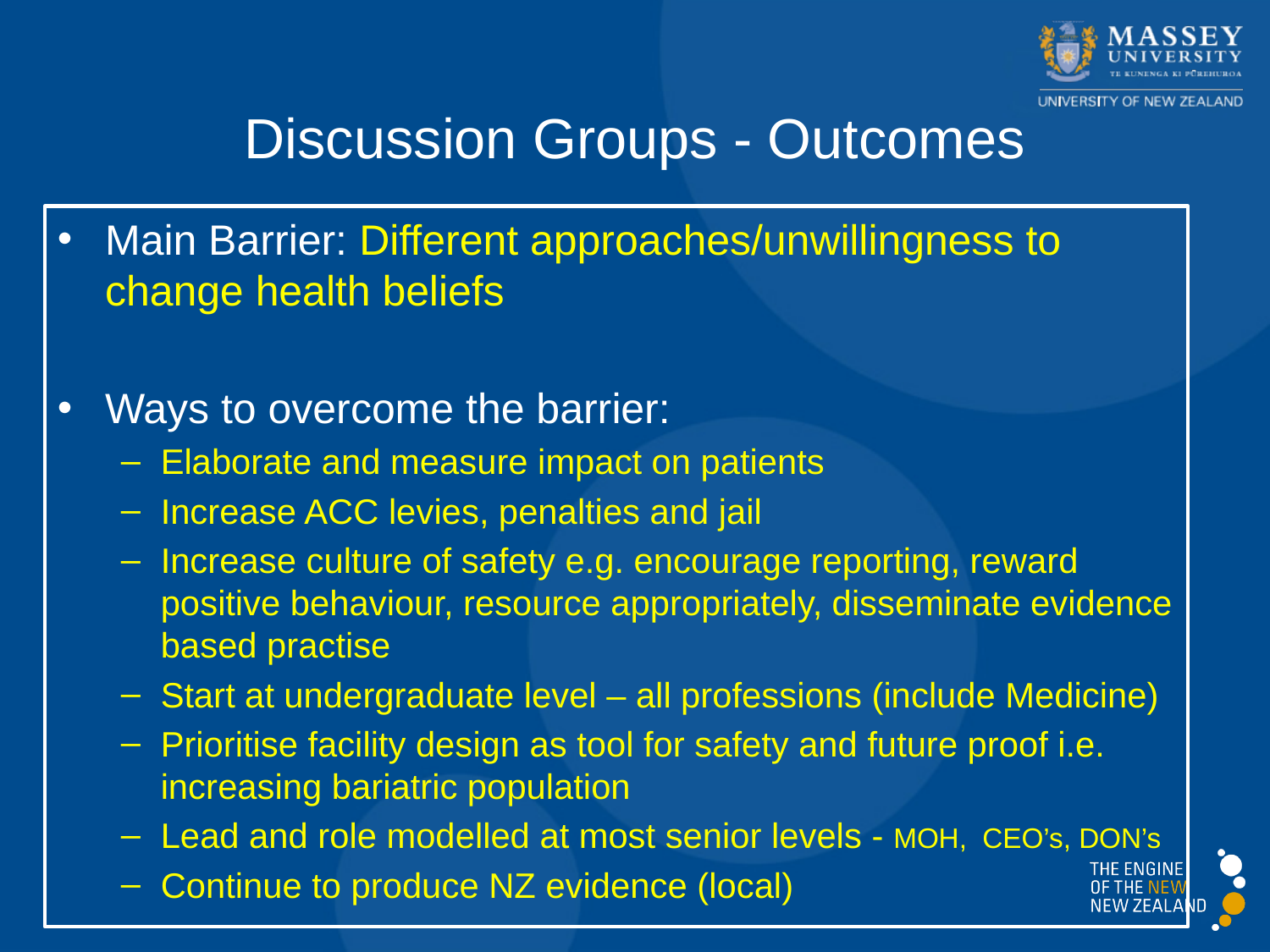

Discussion Groups - Outcomes
Main Barrier: Different approaches/unwillingness to change health beliefs

Ways to overcome the barrier:
Elaborate and measure impact on patients
Increase ACC levies, penalties and jail
Increase culture of safety e.g. encourage reporting, reward positive behaviour, resource appropriately, disseminate evidence based practise
Start at undergraduate level – all professions (include Medicine)
Prioritise facility design as tool for safety and future proof i.e. increasing bariatric population
Lead and role modelled at most senior levels - MOH,  CEO’s, DON’s
Continue to produce NZ evidence (local)